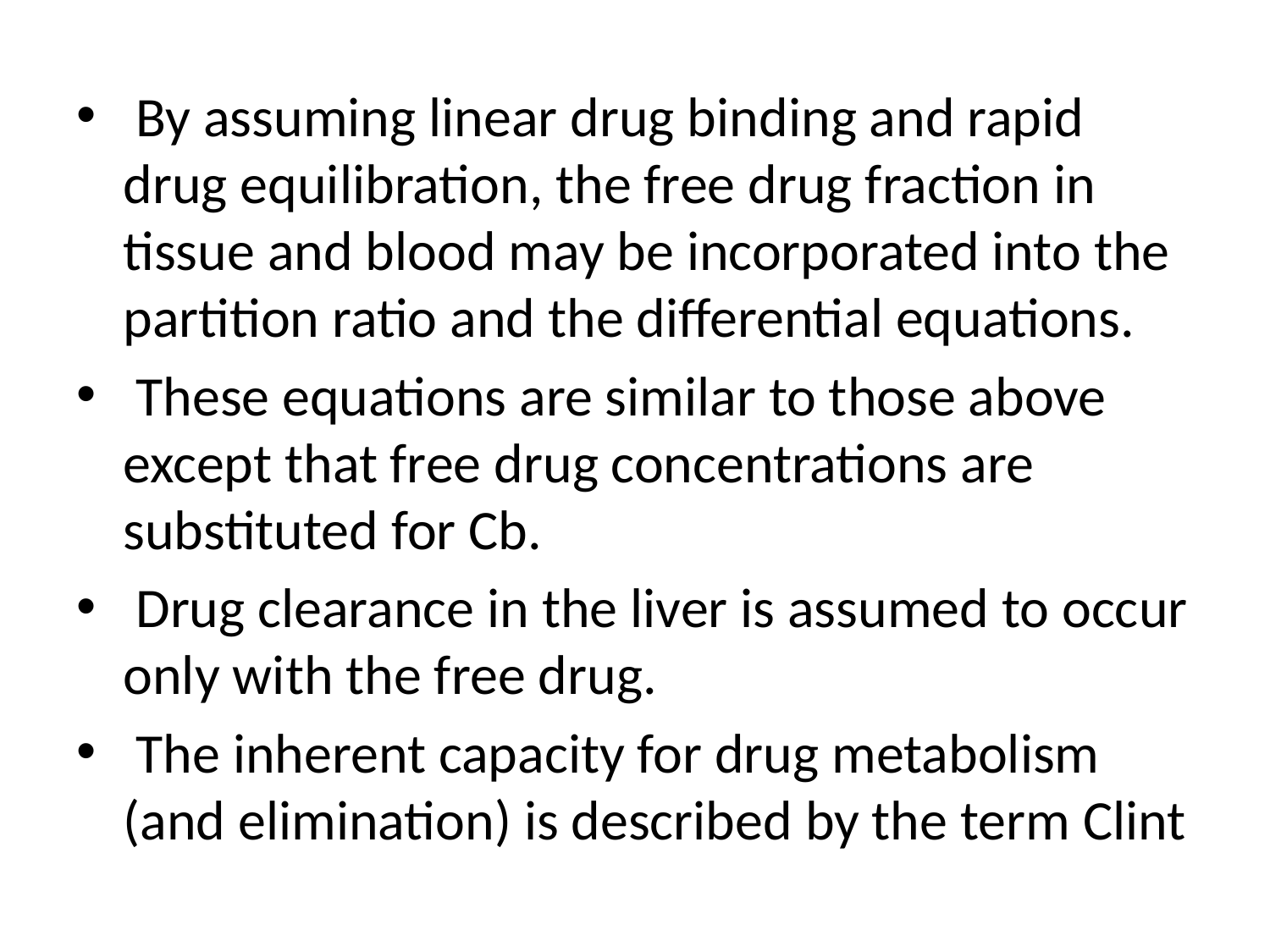

By assuming linear drug binding and rapid drug equilibration, the free drug fraction in tissue and blood may be incorporated into the partition ratio and the differential equations.
 These equations are similar to those above except that free drug concentrations are substituted for Cb.
 Drug clearance in the liver is assumed to occur only with the free drug.
 The inherent capacity for drug metabolism (and elimination) is described by the term Clint